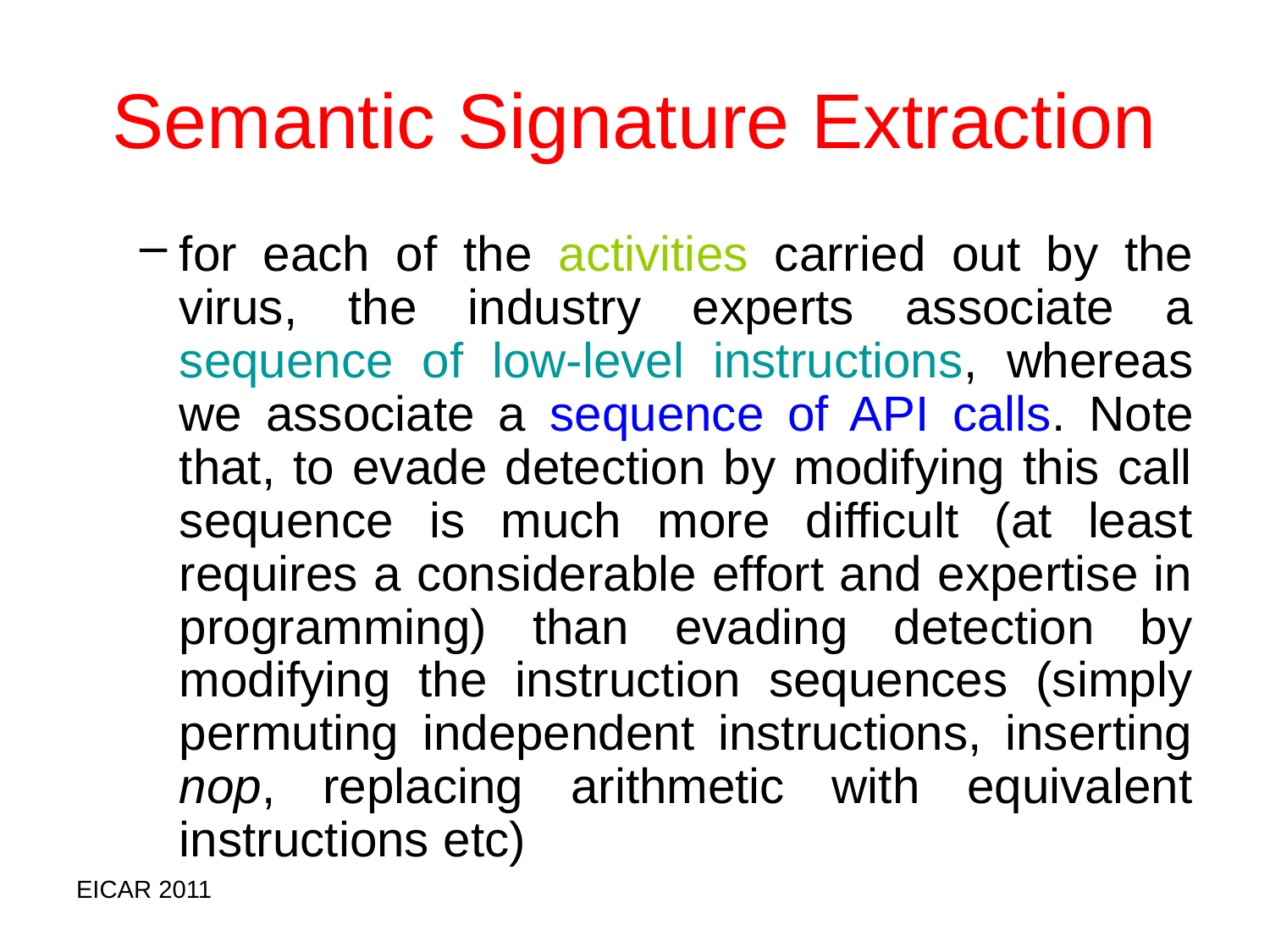

# Semantic Signature Extraction
for each of the activities carried out by the virus, the industry experts associate a sequence of low-level instructions, whereas we associate a sequence of API calls. Note that, to evade detection by modifying this call sequence is much more difficult (at least requires a considerable effort and expertise in programming) than evading detection by modifying the instruction sequences (simply permuting independent instructions, inserting nop, replacing arithmetic with equivalent instructions etc)
EICAR 2011